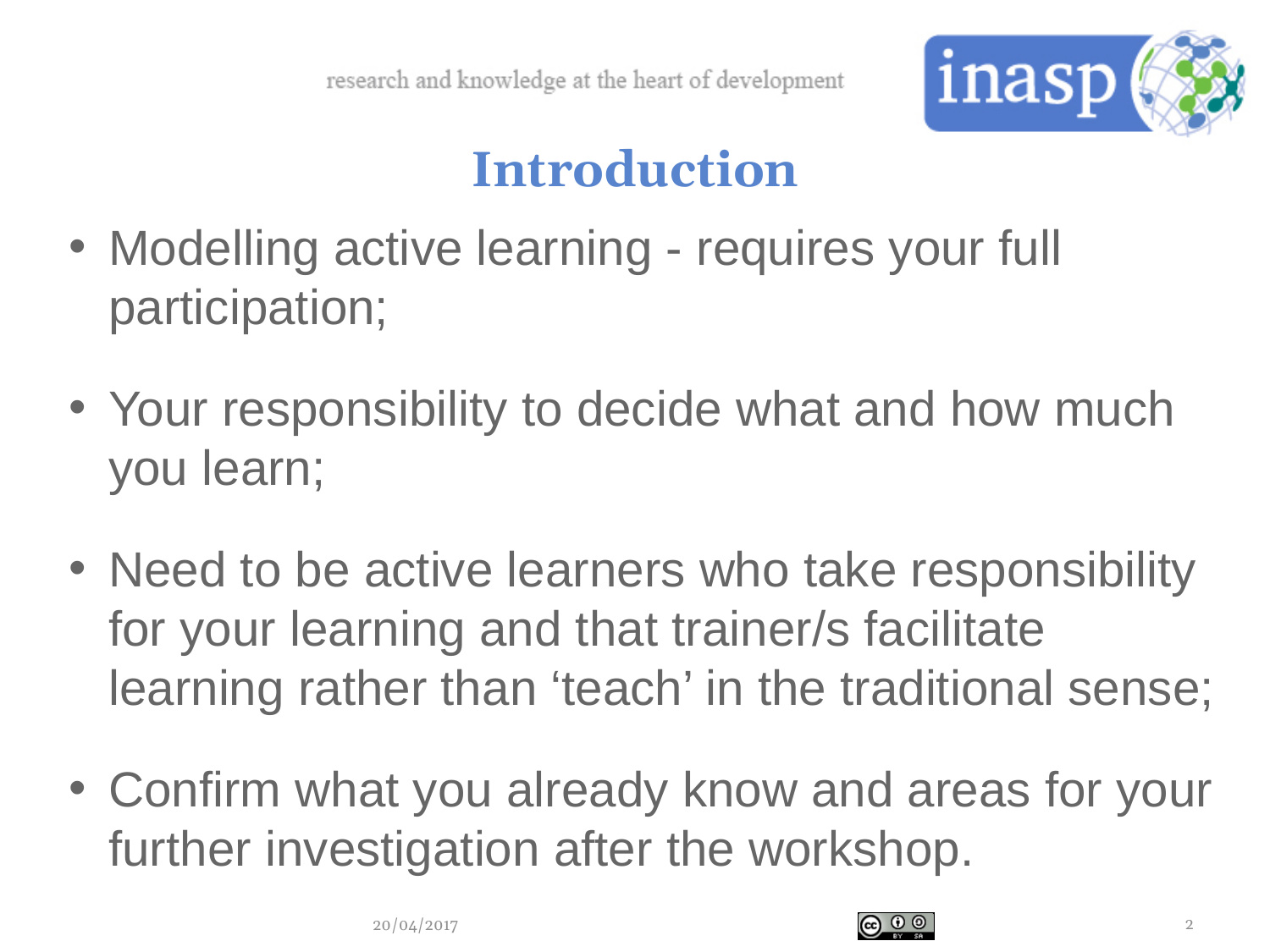

# Introduction
Modelling active learning - requires your full participation;
Your responsibility to decide what and how much you learn;
Need to be active learners who take responsibility for your learning and that trainer/s facilitate learning rather than ‘teach’ in the traditional sense;
Confirm what you already know and areas for your further investigation after the workshop.
20/04/2017

2